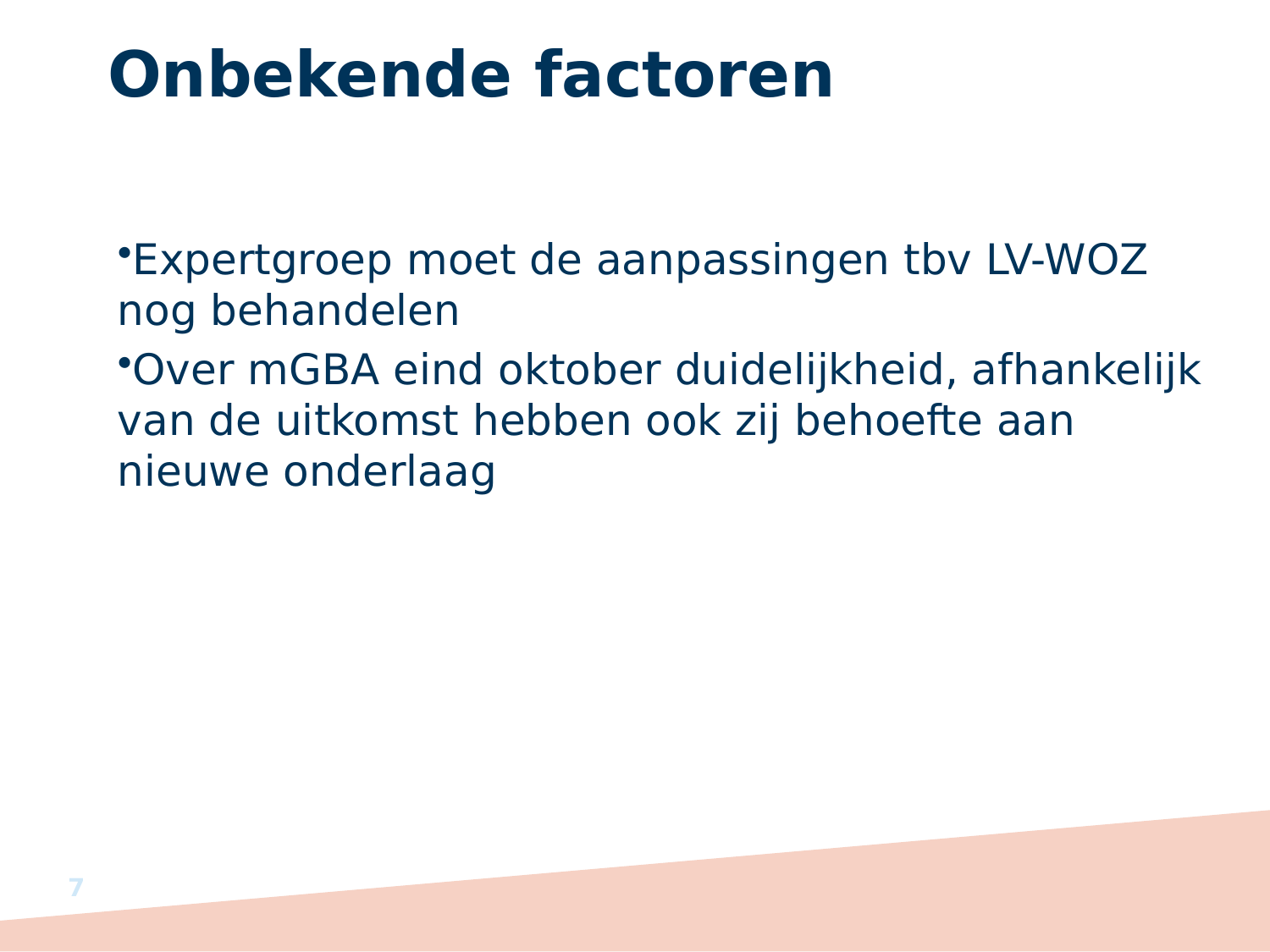

# Onbekende factoren
Expertgroep moet de aanpassingen tbv LV-WOZ nog behandelen
Over mGBA eind oktober duidelijkheid, afhankelijk van de uitkomst hebben ook zij behoefte aan nieuwe onderlaag

7